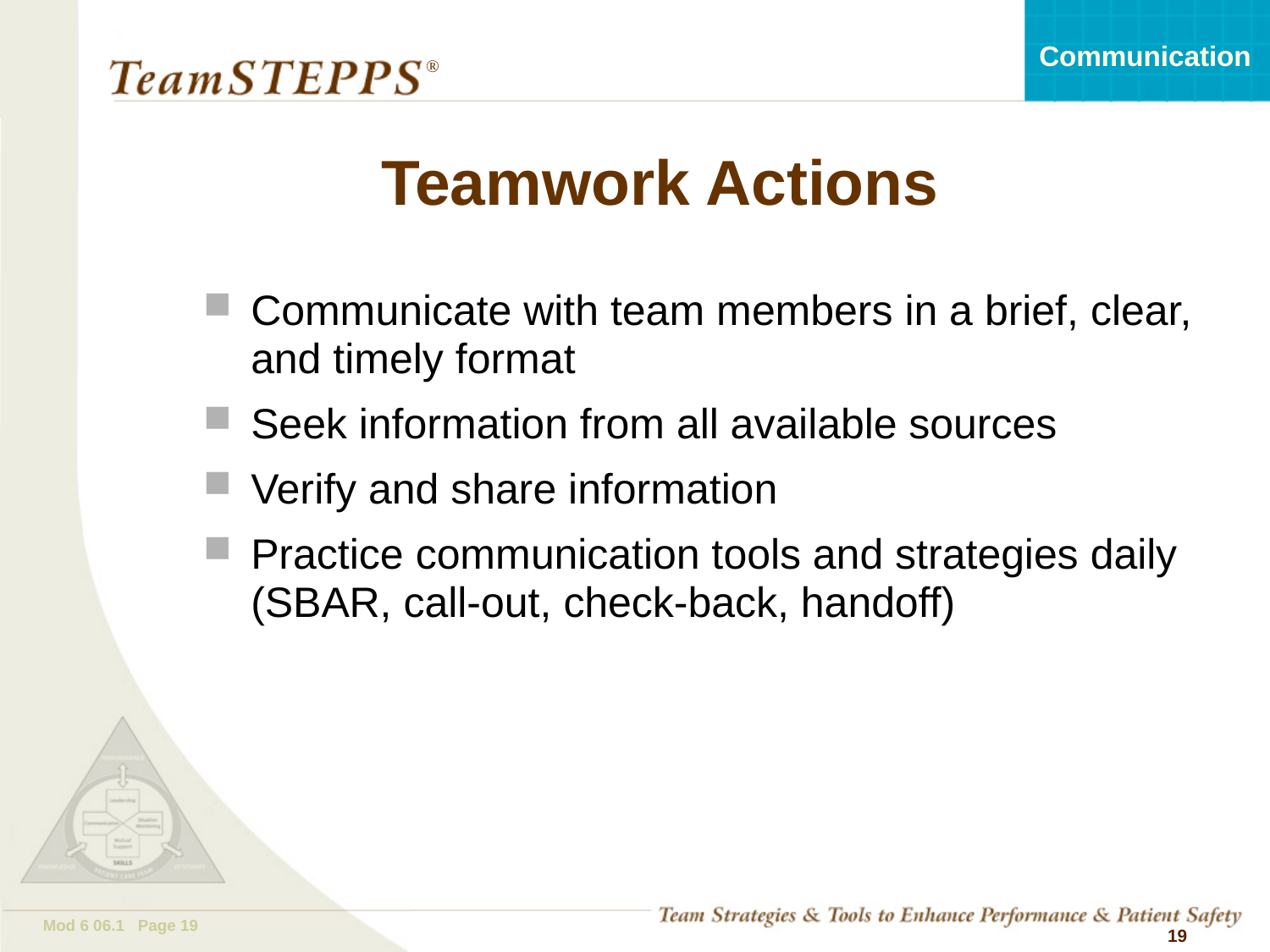

# Teamwork Actions
Communicate with team members in a brief, clear, and timely format
Seek information from all available sources
Verify and share information
Practice communication tools and strategies daily (SBAR, call-out, check-back, handoff)

 19